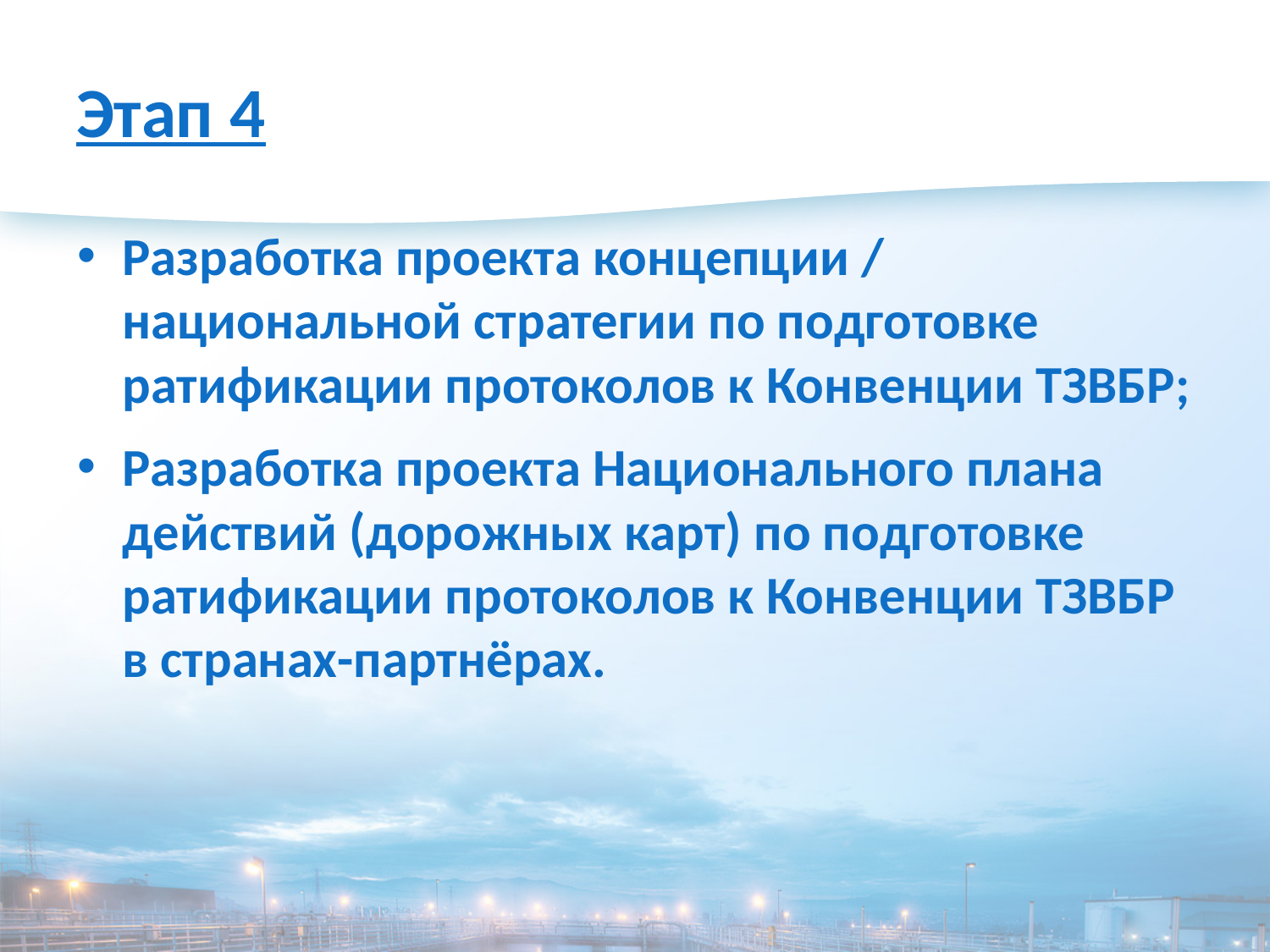

# Этап 4
Разработка проекта концепции / национальной стратегии по подготовке ратификации протоколов к Конвенции ТЗВБР;
Разработка проекта Национального плана действий (дорожных карт) по подготовке ратификации протоколов к Конвенции ТЗВБР в странах-партнёрах.